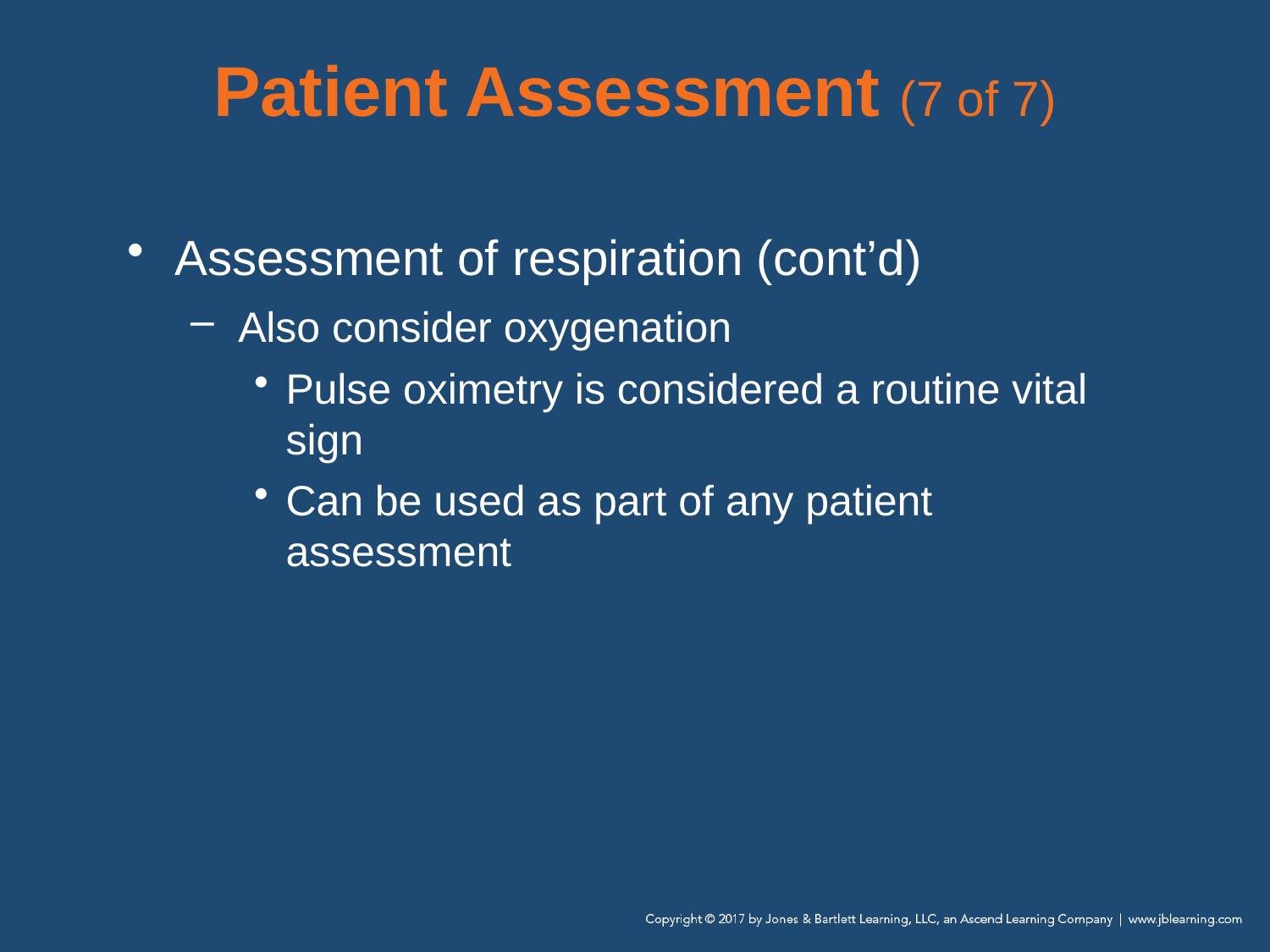

# Patient Assessment (7 of 7)
Assessment of respiration (cont’d)
Also consider oxygenation
Pulse oximetry is considered a routine vital sign
Can be used as part of any patient assessment